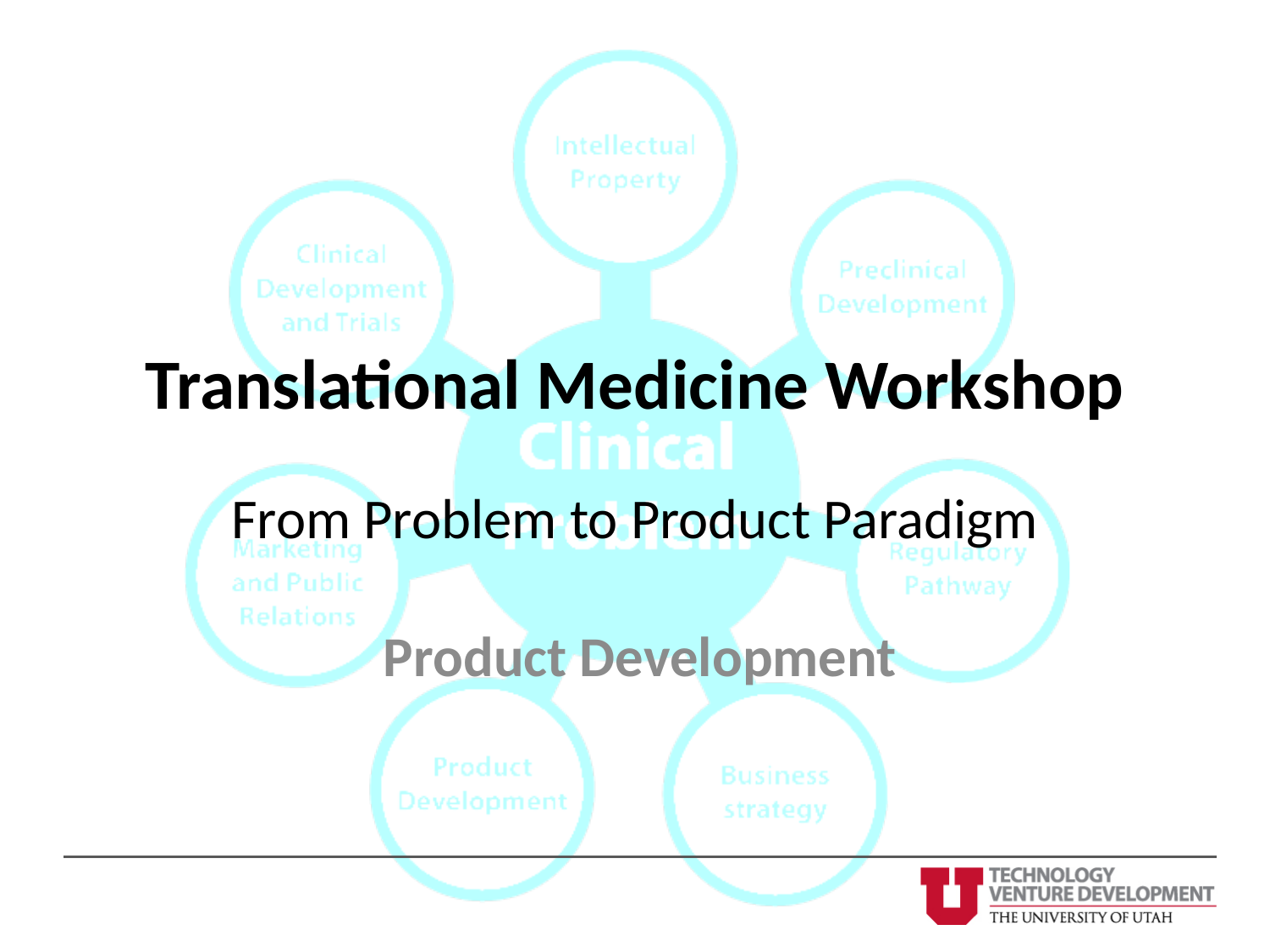

# Translational Medicine Workshop
From Problem to Product Paradigm